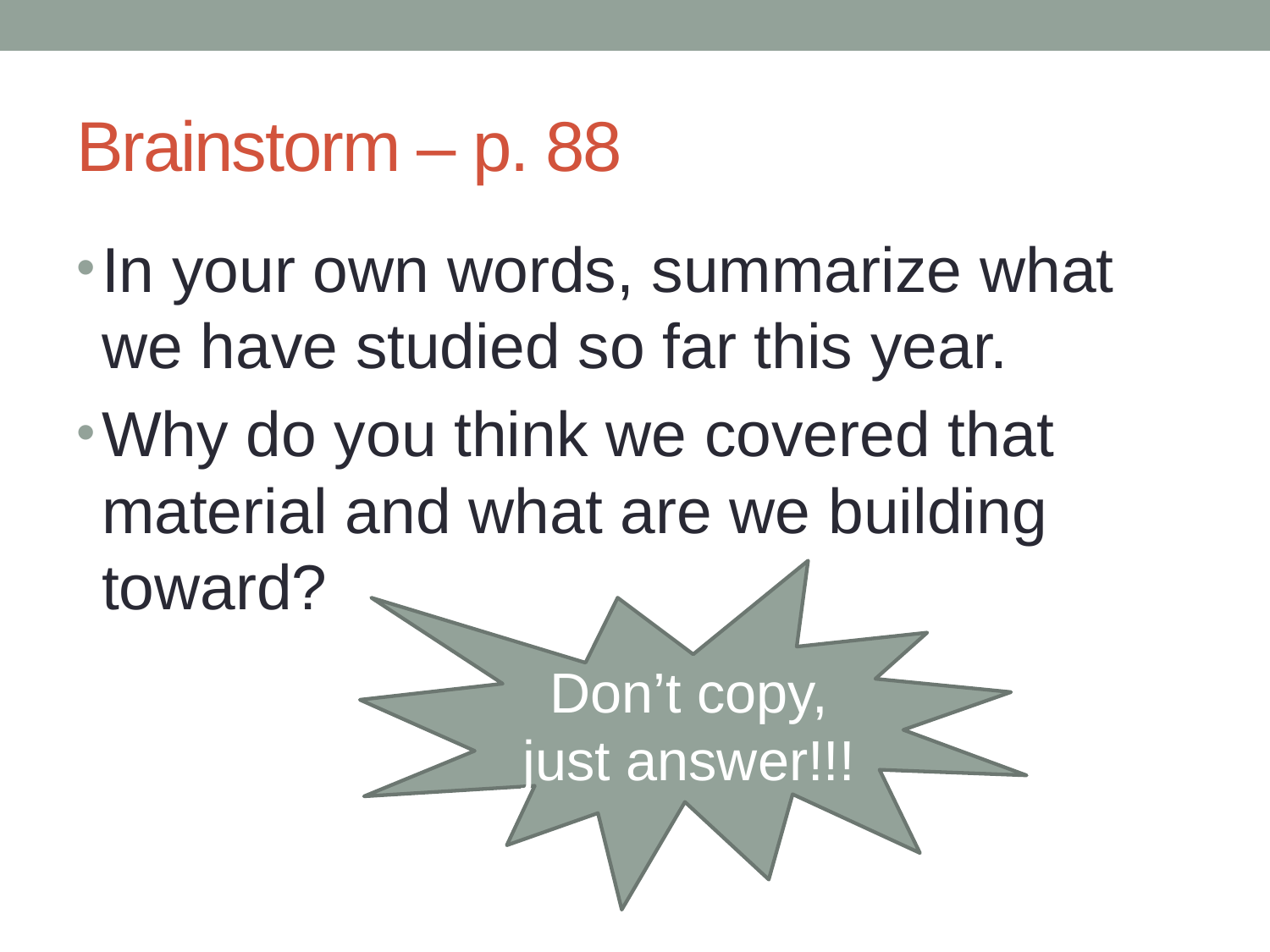

# Brainstorm – p. 88
In your own words, summarize what we have studied so far this year.
Why do you think we covered that material and what are we building toward?
Don’t copy, just answer!!!